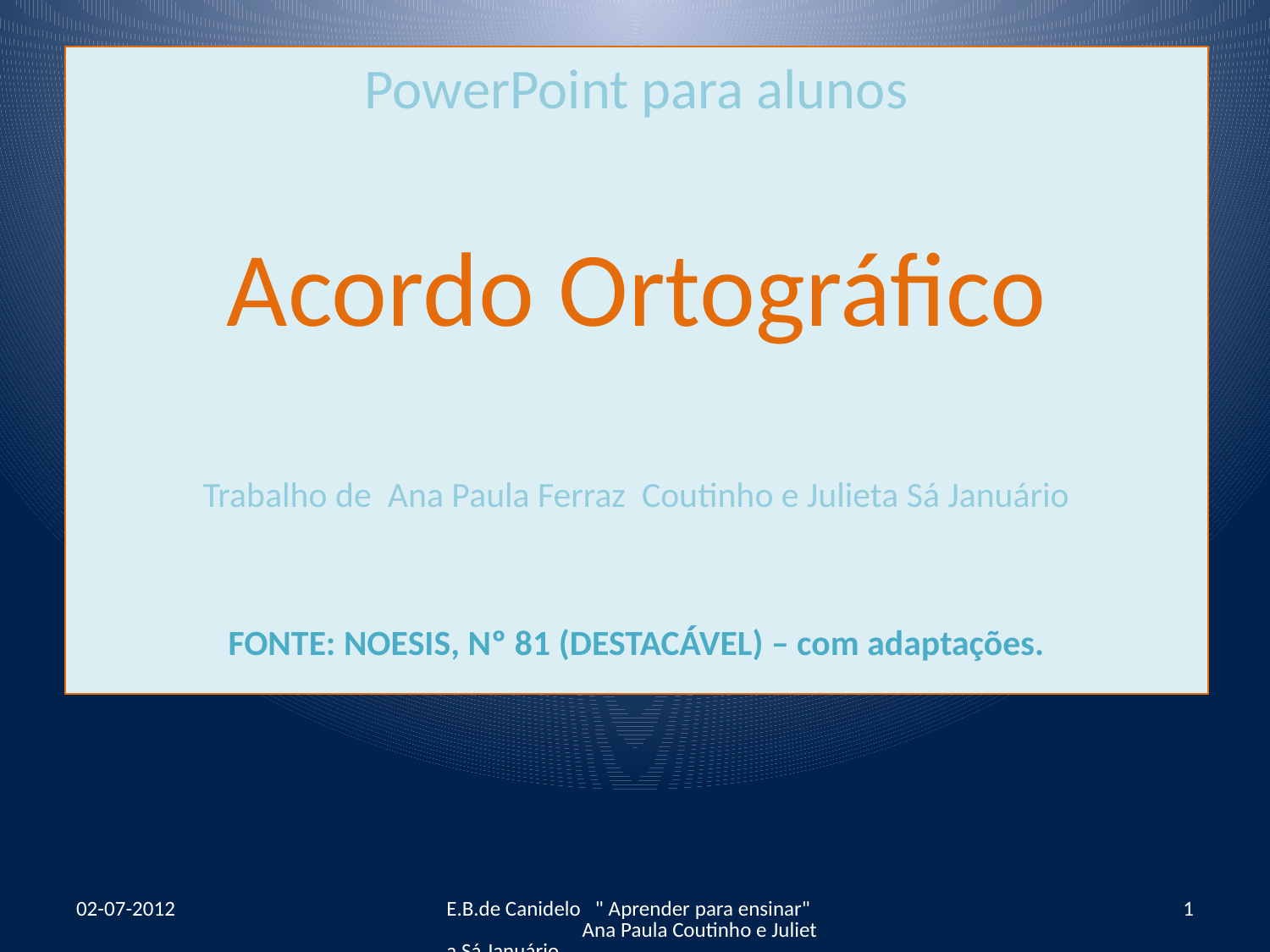

#
PowerPoint para alunos

Acordo Ortográfico

Trabalho de  Ana Paula Ferraz  Coutinho e Julieta Sá Januário

FONTE: NOESIS, Nº 81 (DESTACÁVEL) – com adaptações.
02-07-2012
E.B.de Canidelo   " Aprender para ensinar"                              Ana Paula Coutinho e Julieta Sá Januário
1